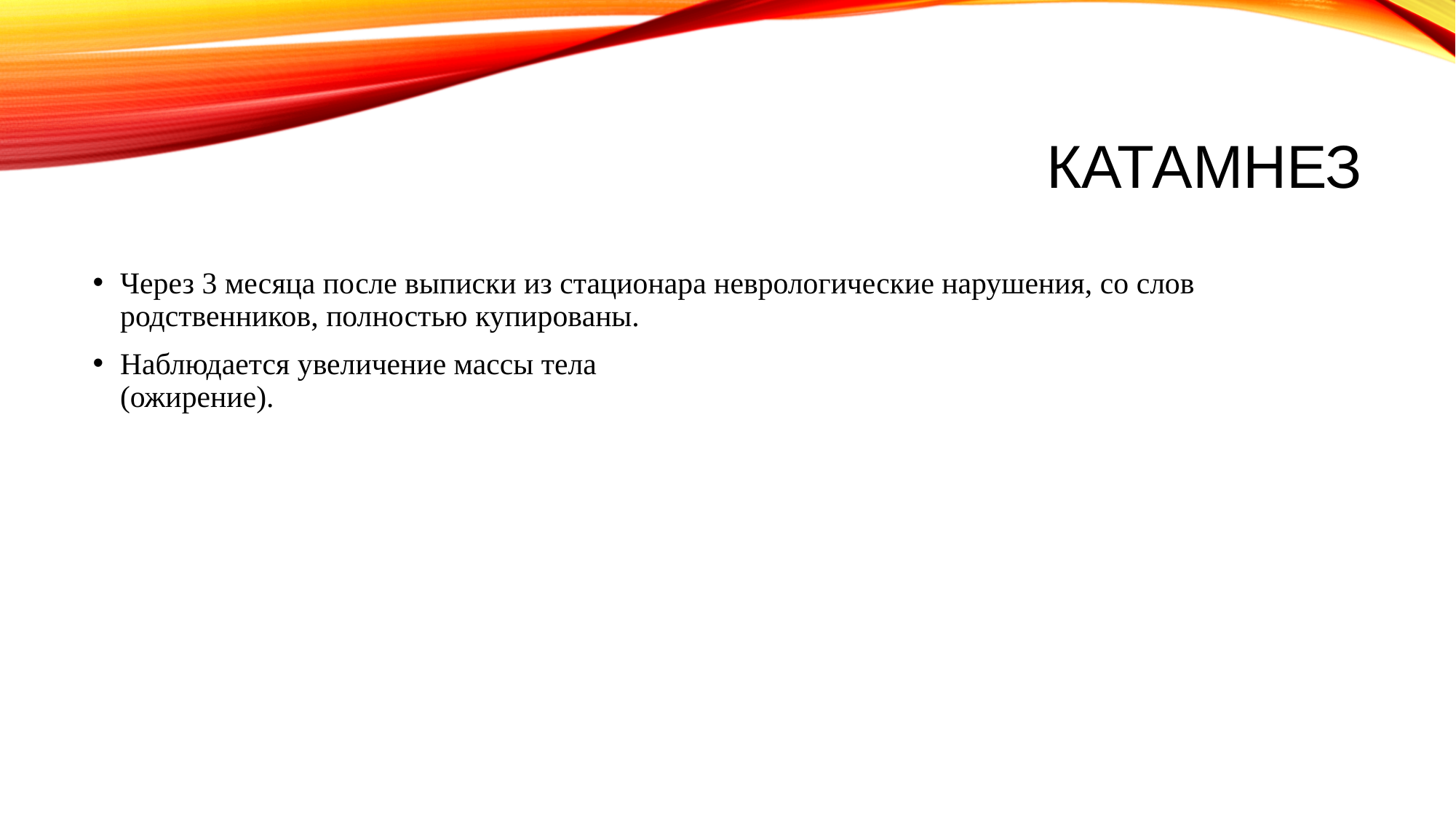

# катамнез
Через 3 месяца после выписки из стационара неврологические нарушения, со слов родственников, полностью купированы.
Наблюдается увеличение массы тела
(ожирение).